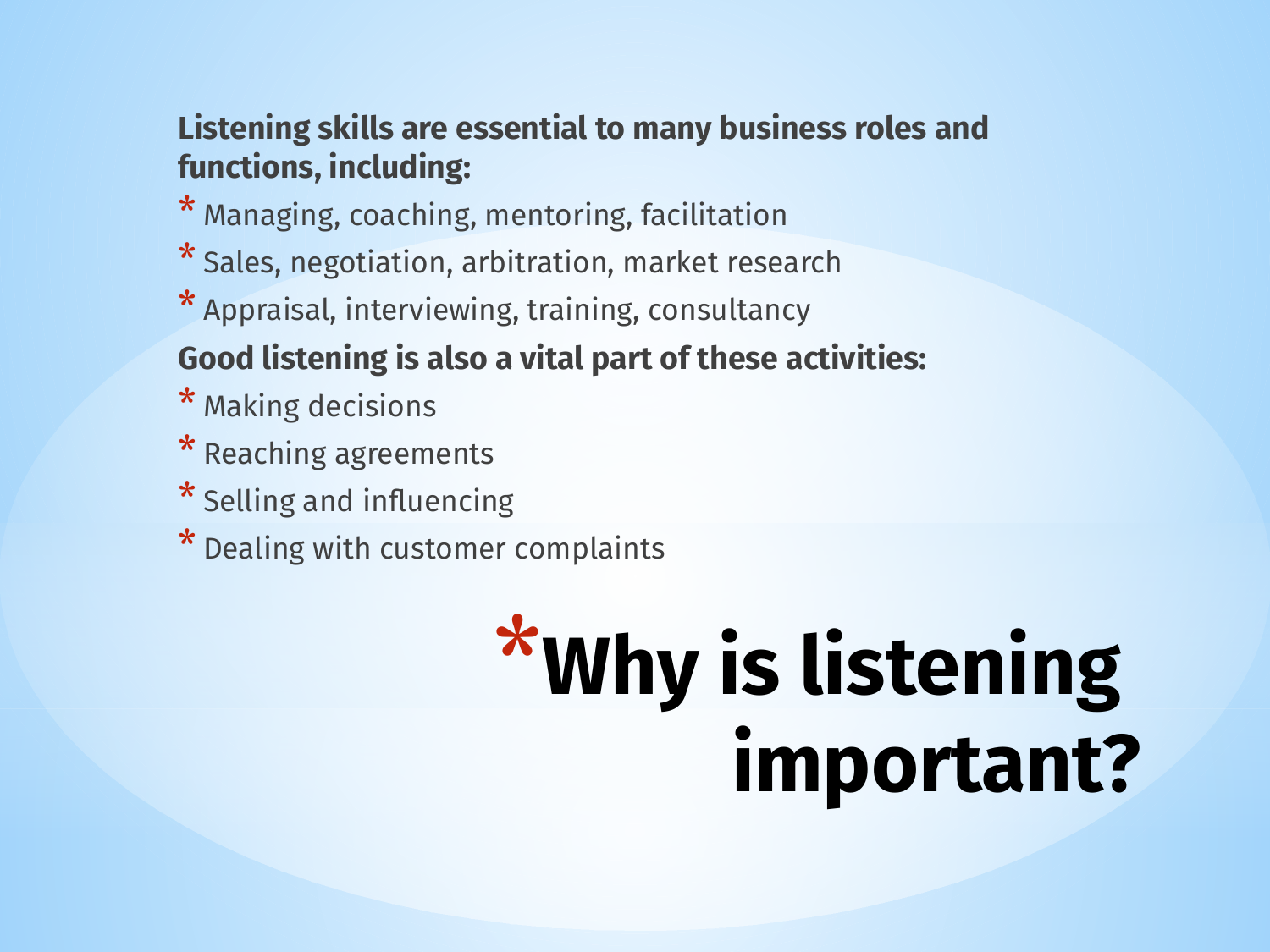

Listening skills are essential to many business roles and functions, including:
Managing, coaching, mentoring, facilitation
Sales, negotiation, arbitration, market research
Appraisal, interviewing, training, consultancy
Good listening is also a vital part of these activities:
Making decisions
Reaching agreements
Selling and influencing
Dealing with customer complaints

# Why is listening  important?